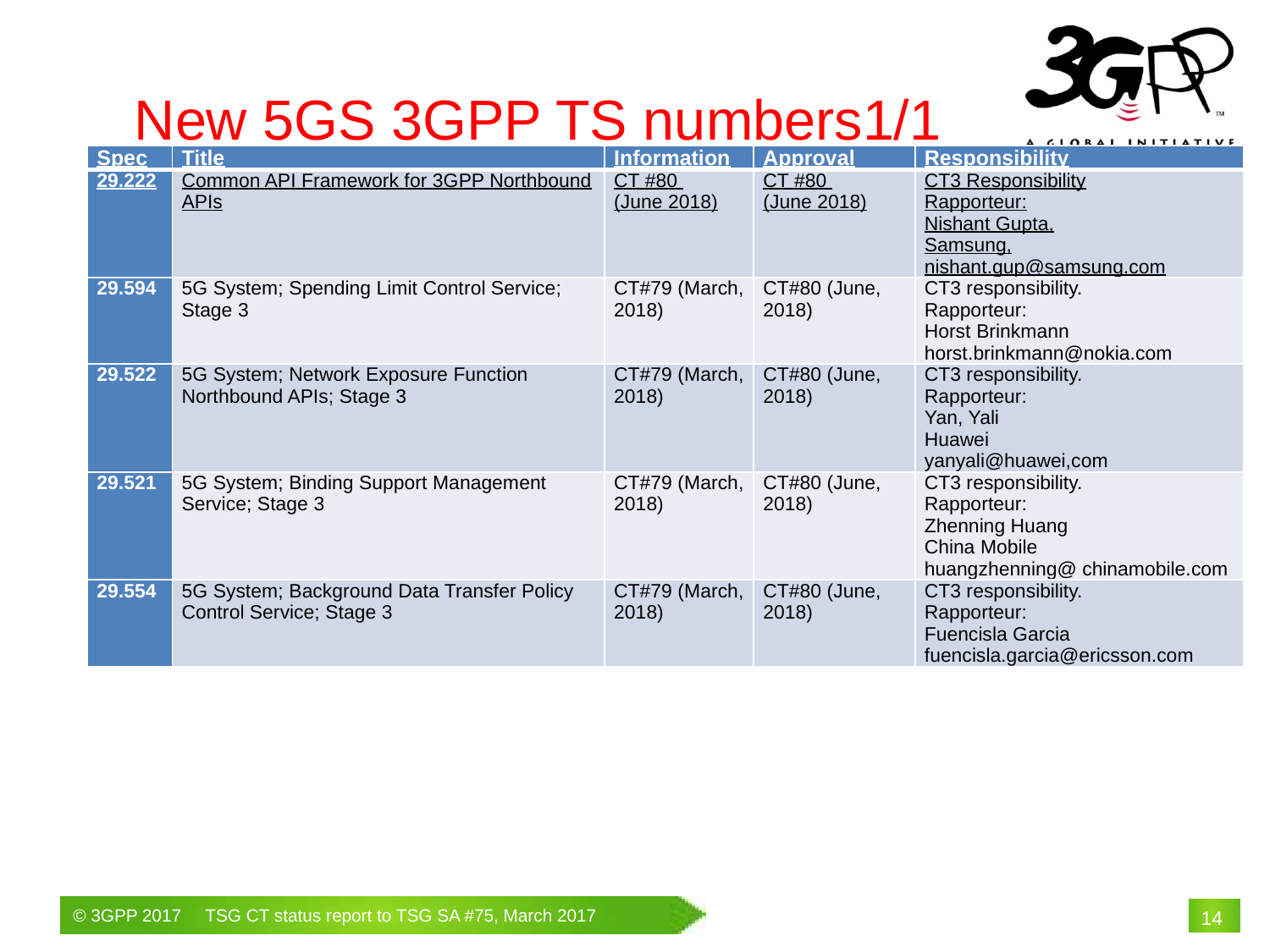

New 5GS 3GPP TS numbers1/1
| Spec | Title | Information | Approval | Responsibility |
| --- | --- | --- | --- | --- |
| 29.222 | Common API Framework for 3GPP Northbound APIs | CT #80 (June 2018) | CT #80 (June 2018) | CT3 Responsibility Rapporteur: Nishant Gupta, Samsung, nishant.gup@samsung.com |
| 29.594 | 5G System; Spending Limit Control Service; Stage 3 | CT#79 (March, 2018) | CT#80 (June, 2018) | CT3 responsibility. Rapporteur: Horst Brinkmann horst.brinkmann@nokia.com |
| 29.522 | 5G System; Network Exposure Function Northbound APIs; Stage 3 | CT#79 (March, 2018) | CT#80 (June, 2018) | CT3 responsibility. Rapporteur: Yan, Yali Huawei yanyali@huawei,com |
| 29.521 | 5G System; Binding Support Management Service; Stage 3 | CT#79 (March, 2018) | CT#80 (June, 2018) | CT3 responsibility. Rapporteur: Zhenning Huang China Mobile huangzhenning@ chinamobile.com |
| 29.554 | 5G System; Background Data Transfer Policy Control Service; Stage 3 | CT#79 (March, 2018) | CT#80 (June, 2018) | CT3 responsibility. Rapporteur: Fuencisla Garcia fuencisla.garcia@ericsson.com |

# 14